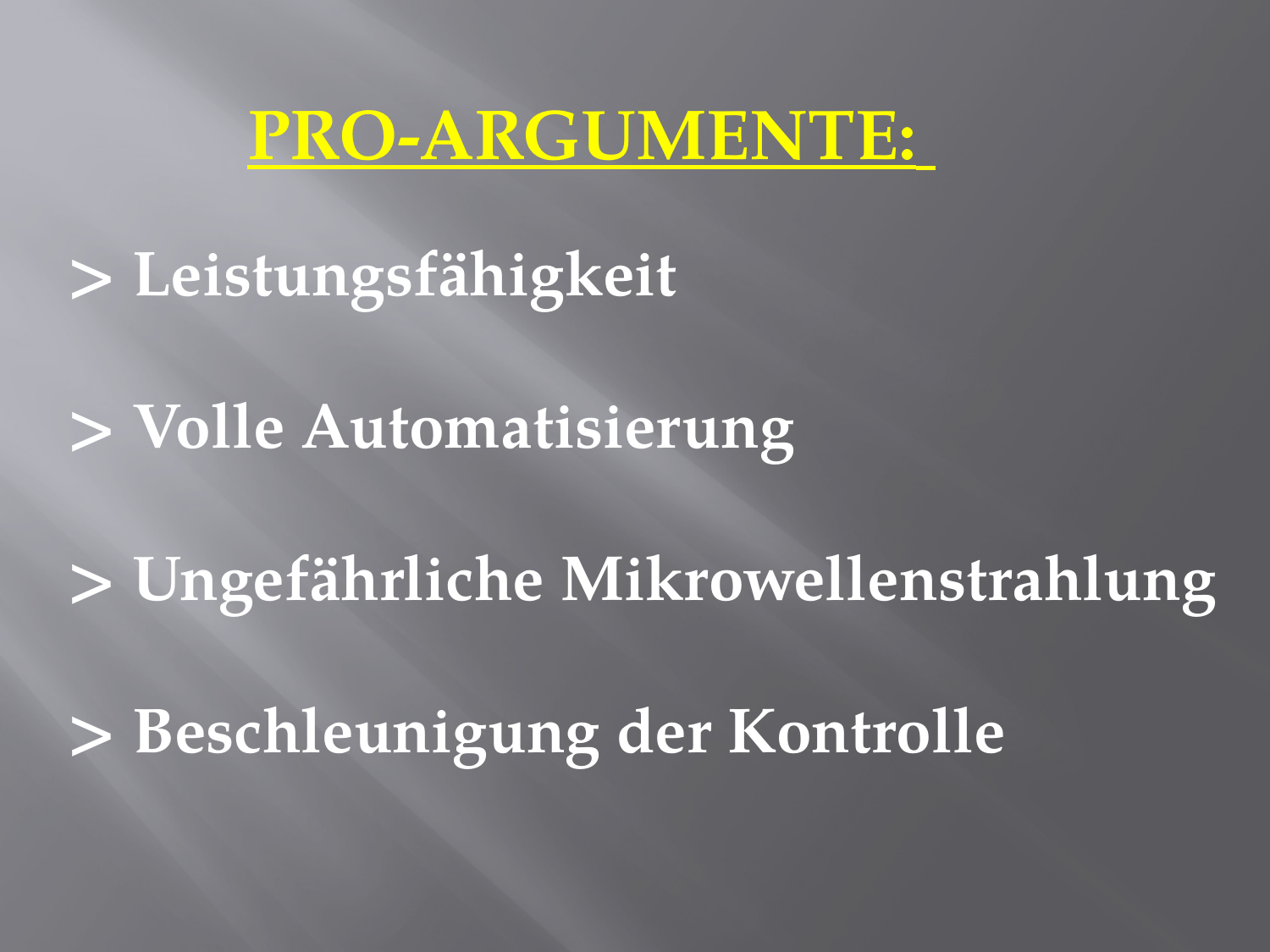

PRO-ARGUMENTE:
> Leistungsfähigkeit

> Volle Automatisierung

> Ungefährliche Mikrowellenstrahlung

> Beschleunigung der Kontrolle